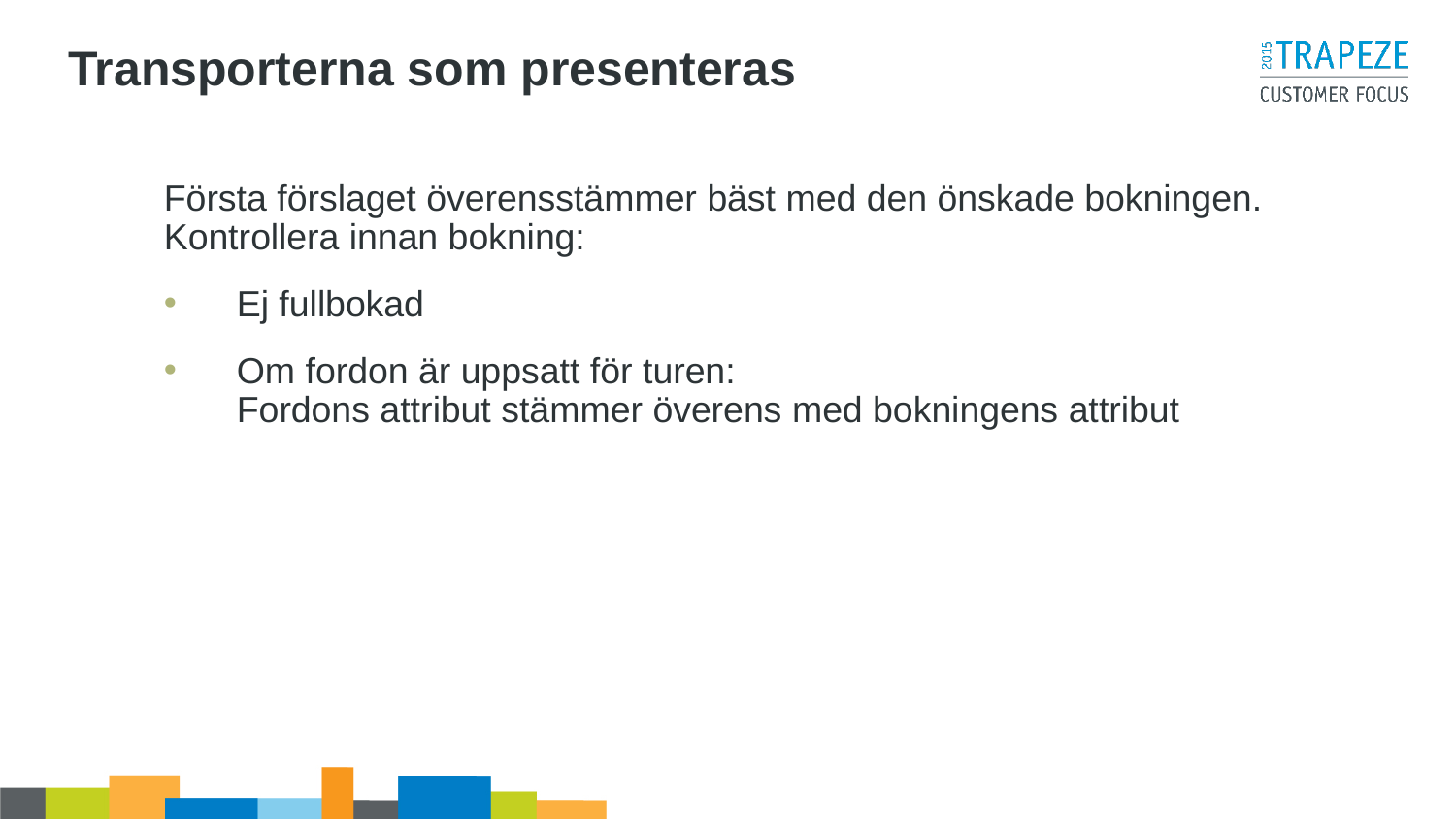

# Transporterna som presenteras
Första förslaget överensstämmer bäst med den önskade bokningen. Kontrollera innan bokning:
Ej fullbokad
Om fordon är uppsatt för turen:
Fordons attribut stämmer överens med bokningens attribut